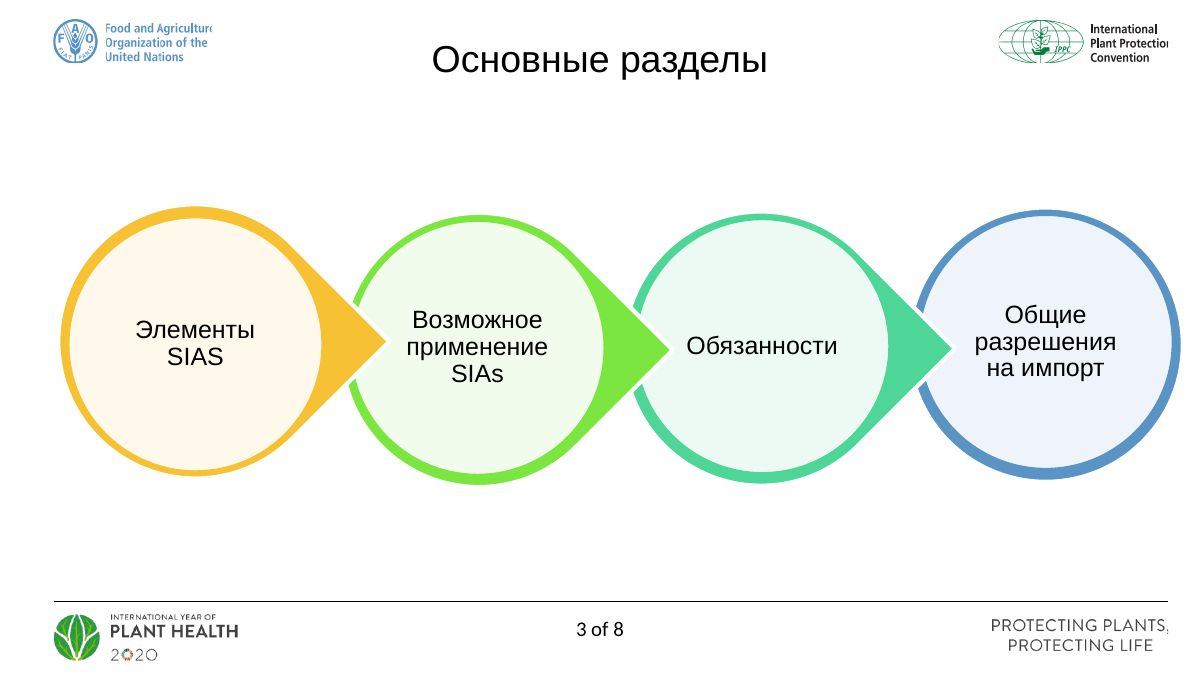

Основные разделы
Общие разрешения на импорт
Обязанности
Возможное применение SIAs
Элементы SIAS
3 of 8